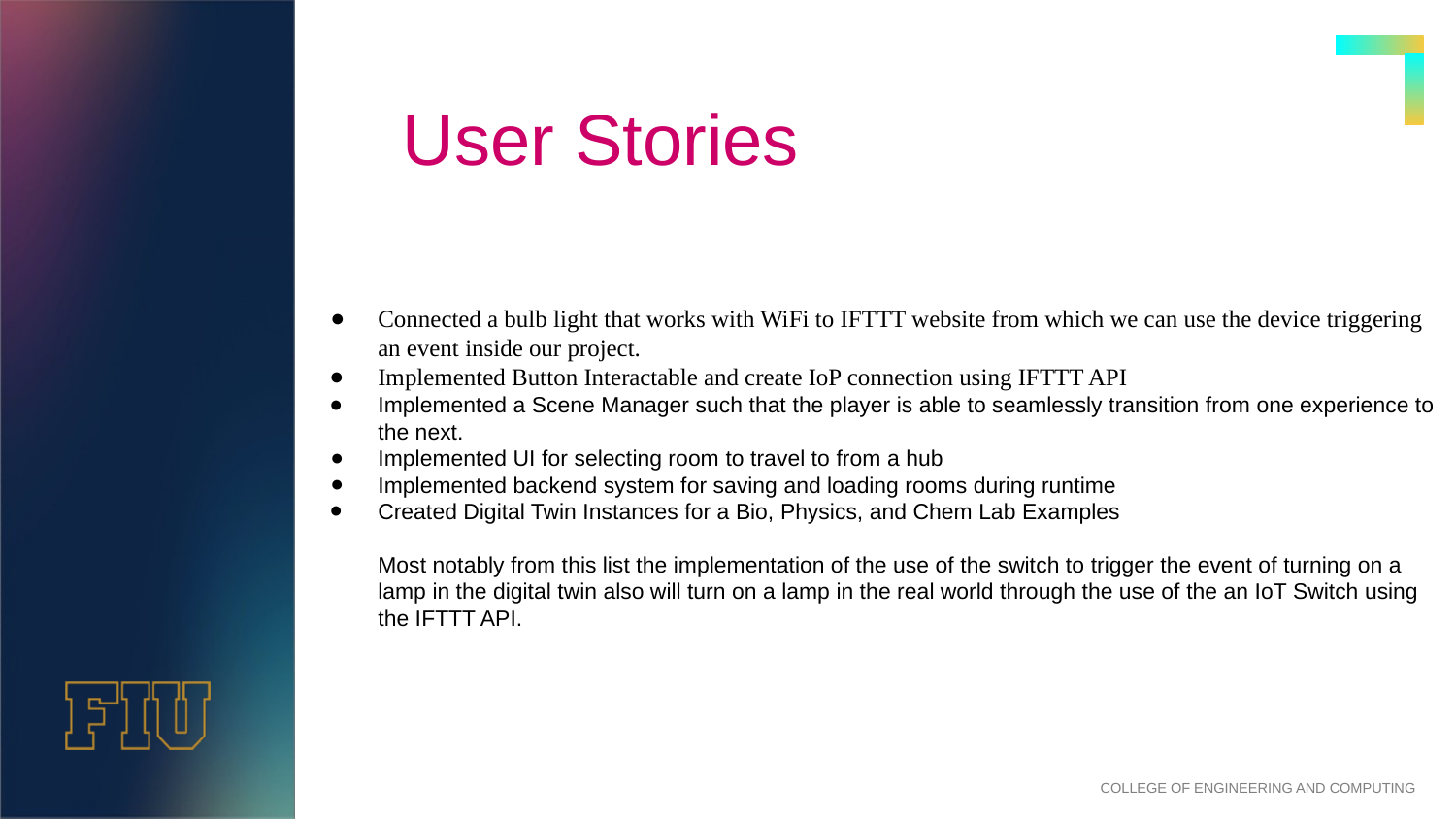

# User Stories
Connected a bulb light that works with WiFi to IFTTT website from which we can use the device triggering an event inside our project.
Implemented Button Interactable and create IoP connection using IFTTT API
Implemented a Scene Manager such that the player is able to seamlessly transition from one experience to the next.
Implemented UI for selecting room to travel to from a hub
Implemented backend system for saving and loading rooms during runtime
Created Digital Twin Instances for a Bio, Physics, and Chem Lab Examples

Most notably from this list the implementation of the use of the switch to trigger the event of turning on a lamp in the digital twin also will turn on a lamp in the real world through the use of the an IoT Switch using the IFTTT API.